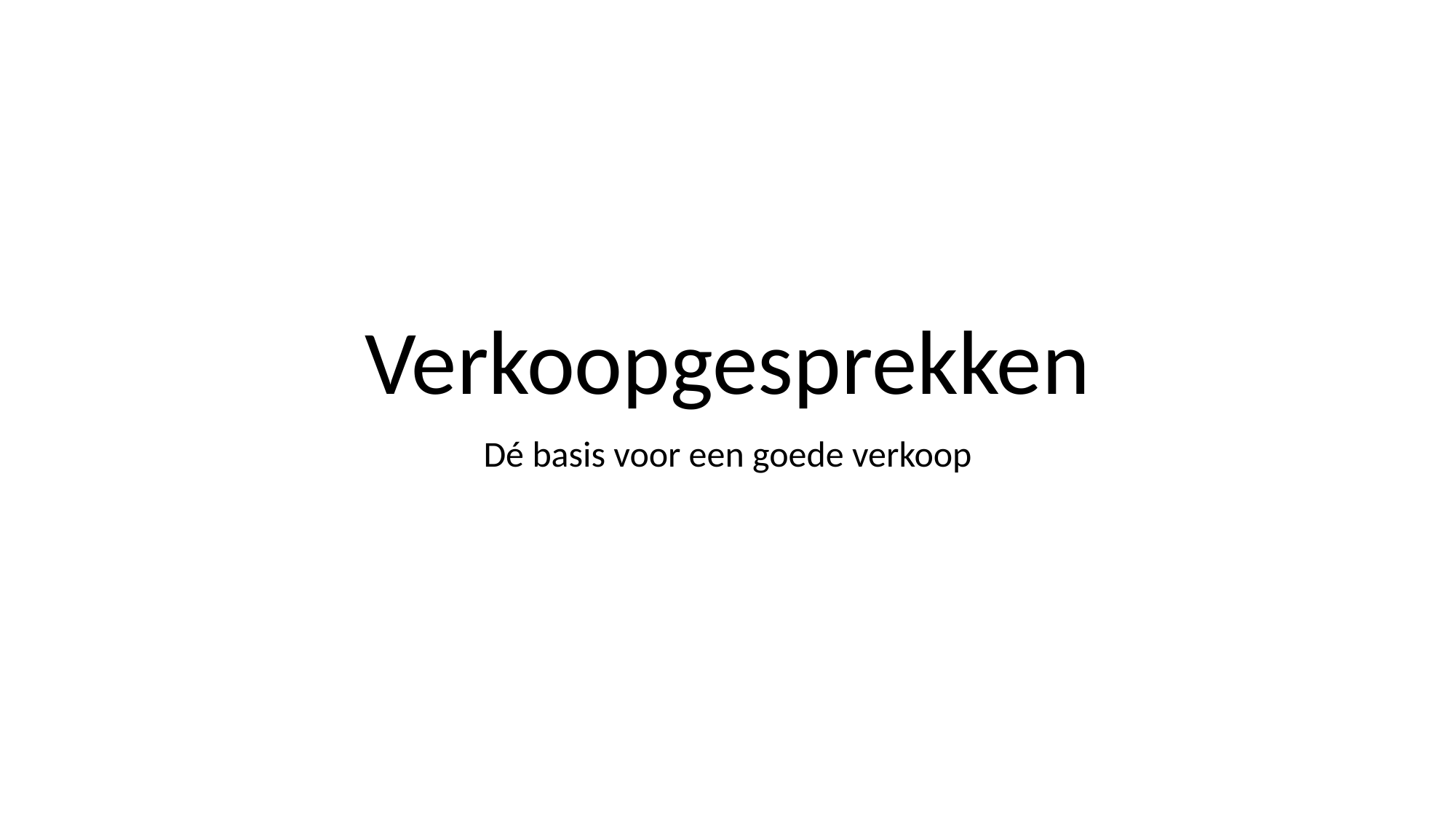

# Verkoopgesprekken
Dé basis voor een goede verkoop